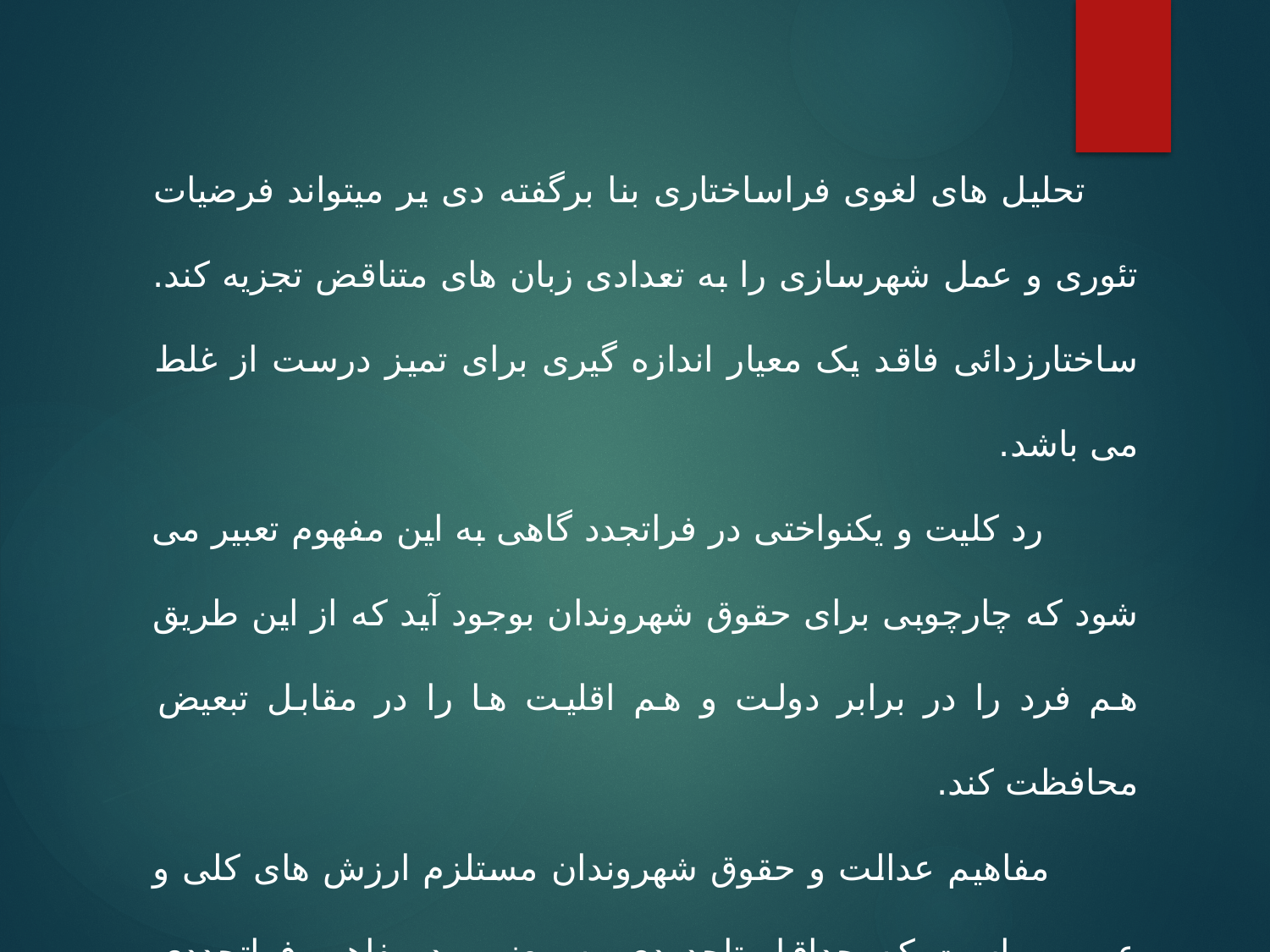

تحلیل های لغوی فراساختاری بنا برگفته دی یر میتواند فرضیات تئوری و عمل شهرسازی را به تعدادی زبان های متناقض تجزیه کند. ساختارزدائی فاقد یک معیار اندازه گیری برای تمیز درست از غلط می باشد.
        رد کلیت و یکنواختی در فراتجدد گاهی به این مفهوم تعبیر می شود که چارچوبی برای حقوق شهروندان بوجود آید که از این طریق هم فرد را در برابر دولت و هم اقلیت ها را در مقابل تبعیض محافظت کند.
       مفاهیم عدالت و حقوق شهروندان مستلزم ارزش های کلی و عمومی است که حداقل تاحدودی به معنی رد مفاهیم فراتجددی یعنی توجه به بخشها و اجزا می باشد.